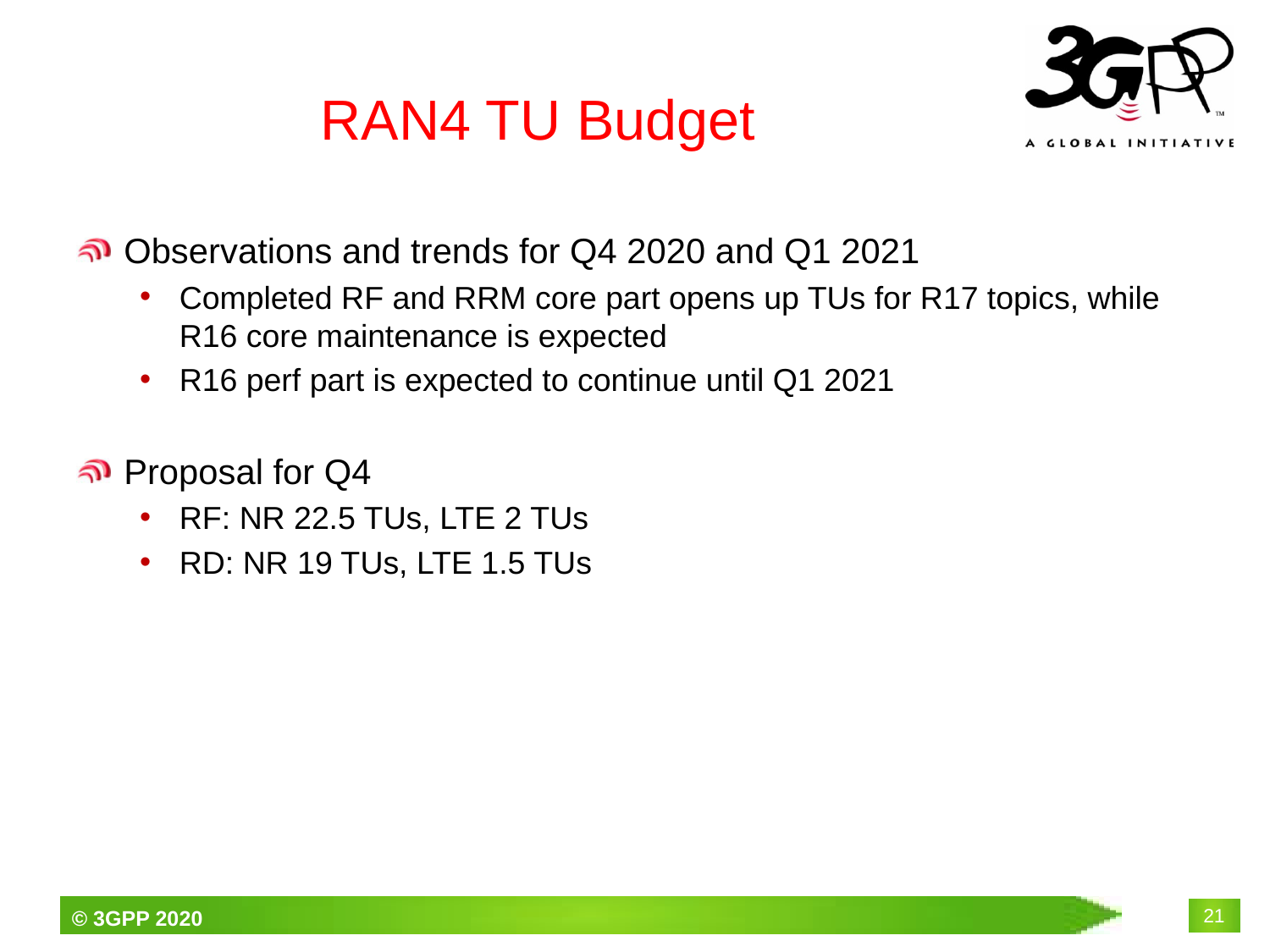

# RAN4 TU Budget
Observations and trends for Q4 2020 and Q1 2021
Completed RF and RRM core part opens up TUs for R17 topics, while R16 core maintenance is expected
R16 perf part is expected to continue until Q1 2021

Proposal for Q4
RF: NR 22.5 TUs, LTE 2 TUs
RD: NR 19 TUs, LTE 1.5 TUs